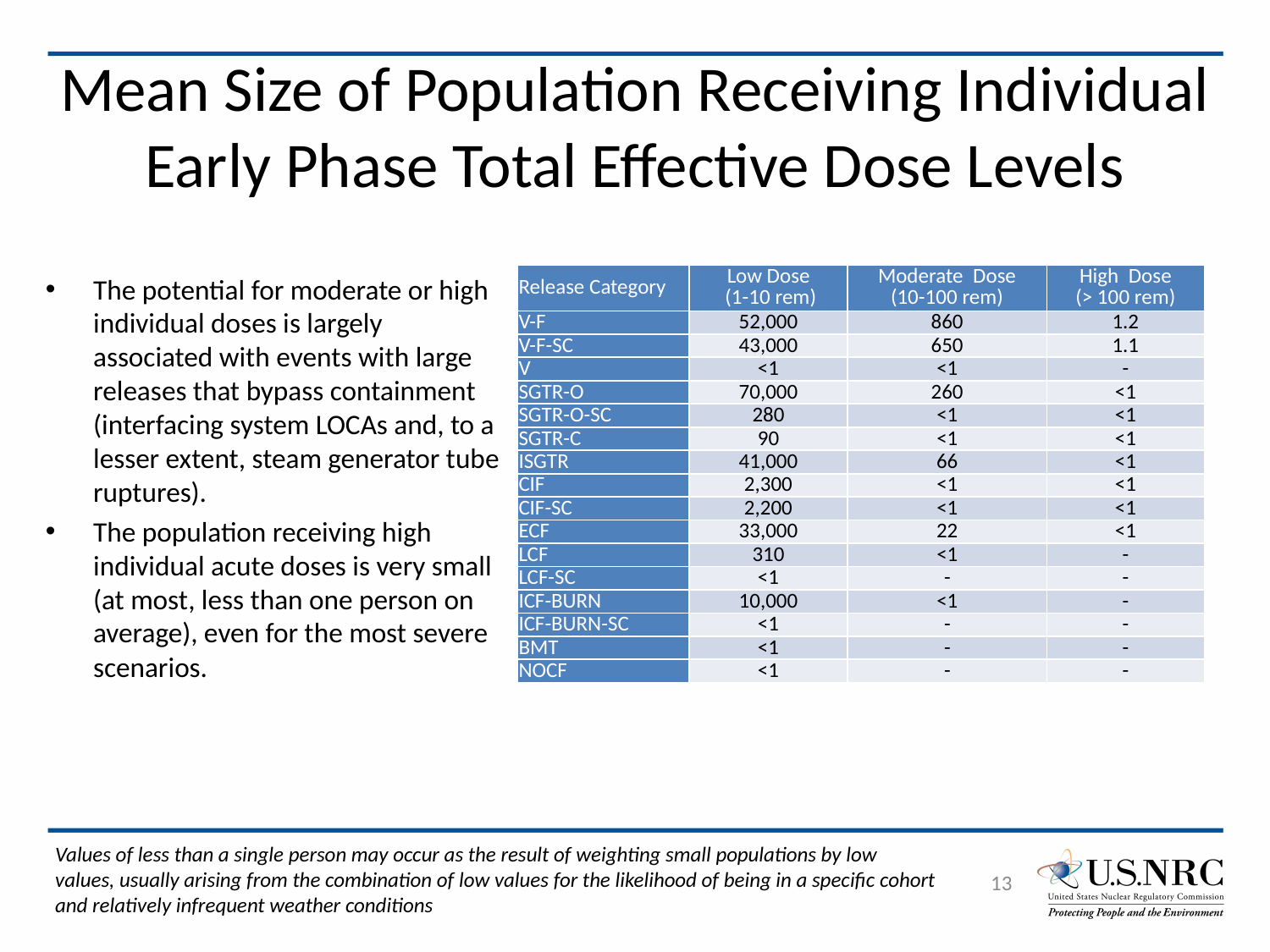

# Mean Size of Population Receiving Individual Early Phase Total Effective Dose Levels
The potential for moderate or high individual doses is largely associated with events with large releases that bypass containment (interfacing system LOCAs and, to a lesser extent, steam generator tube ruptures).
The population receiving high individual acute doses is very small (at most, less than one person on average), even for the most severe scenarios.
| Release Category | Low Dose (1-10 rem) | Moderate Dose (10-100 rem) | High Dose (> 100 rem) |
| --- | --- | --- | --- |
| V-F | 52,000 | 860 | 1.2 |
| V-F-SC | 43,000 | 650 | 1.1 |
| V | <1 | <1 | - |
| SGTR-O | 70,000 | 260 | <1 |
| SGTR-O-SC | 280 | <1 | <1 |
| SGTR-C | 90 | <1 | <1 |
| ISGTR | 41,000 | 66 | <1 |
| CIF | 2,300 | <1 | <1 |
| CIF-SC | 2,200 | <1 | <1 |
| ECF | 33,000 | 22 | <1 |
| LCF | 310 | <1 | - |
| LCF-SC | <1 | - | - |
| ICF-BURN | 10,000 | <1 | - |
| ICF-BURN-SC | <1 | - | - |
| BMT | <1 | - | - |
| NOCF | <1 | - | - |
Values of less than a single person may occur as the result of weighting small populations by low values, usually arising from the combination of low values for the likelihood of being in a specific cohort and relatively infrequent weather conditions
13